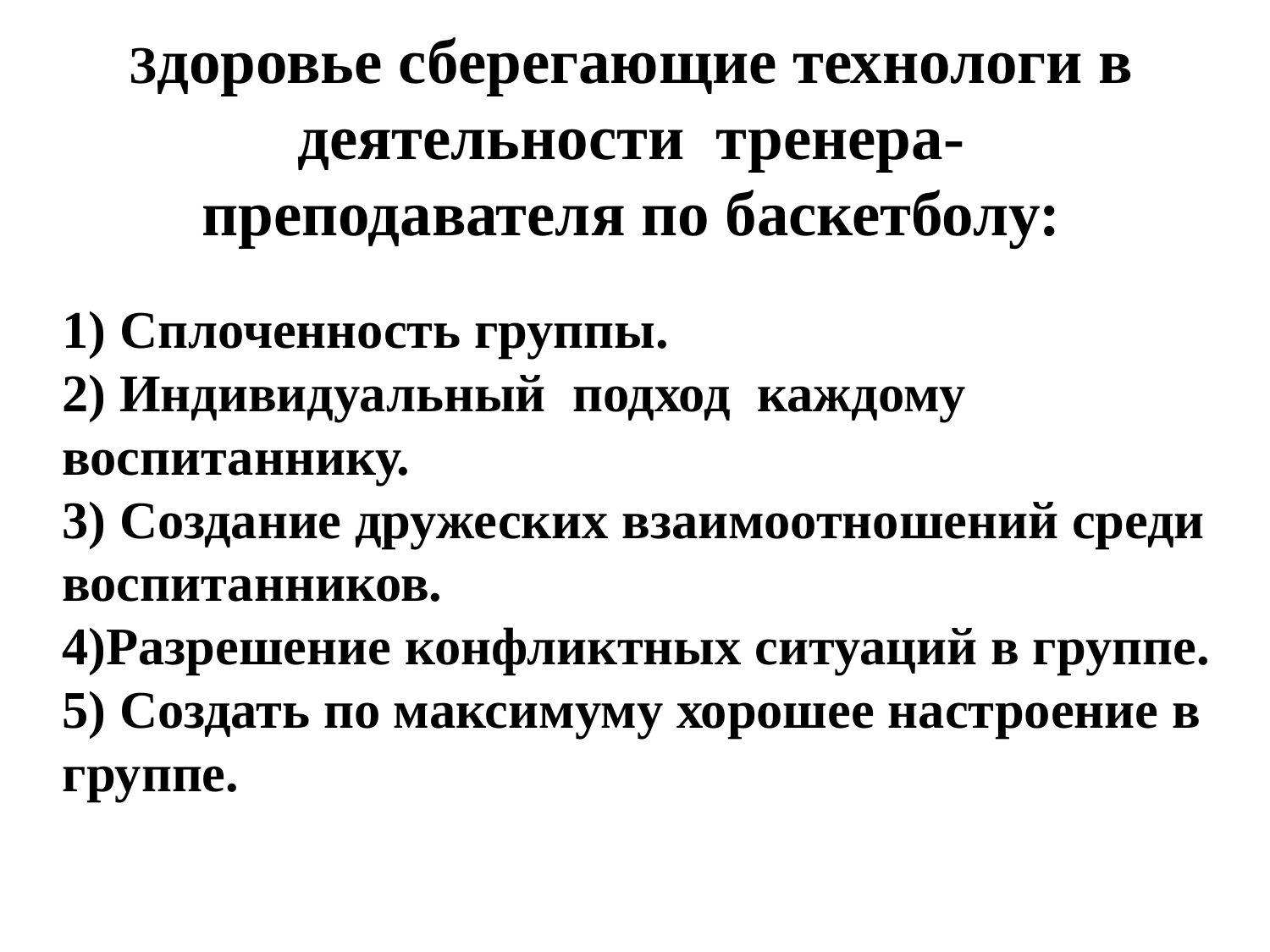

Здоровье сберегающие технологи в деятельности  тренера- преподавателя по баскетболу:
1) Сплоченность группы.
2) Индивидуальный  подход  каждому воспитаннику.
3) Создание дружеских взаимоотношений среди воспитанников.
4)Разрешение конфликтных ситуаций в группе.
5) Создать по максимуму хорошее настроение в группе.